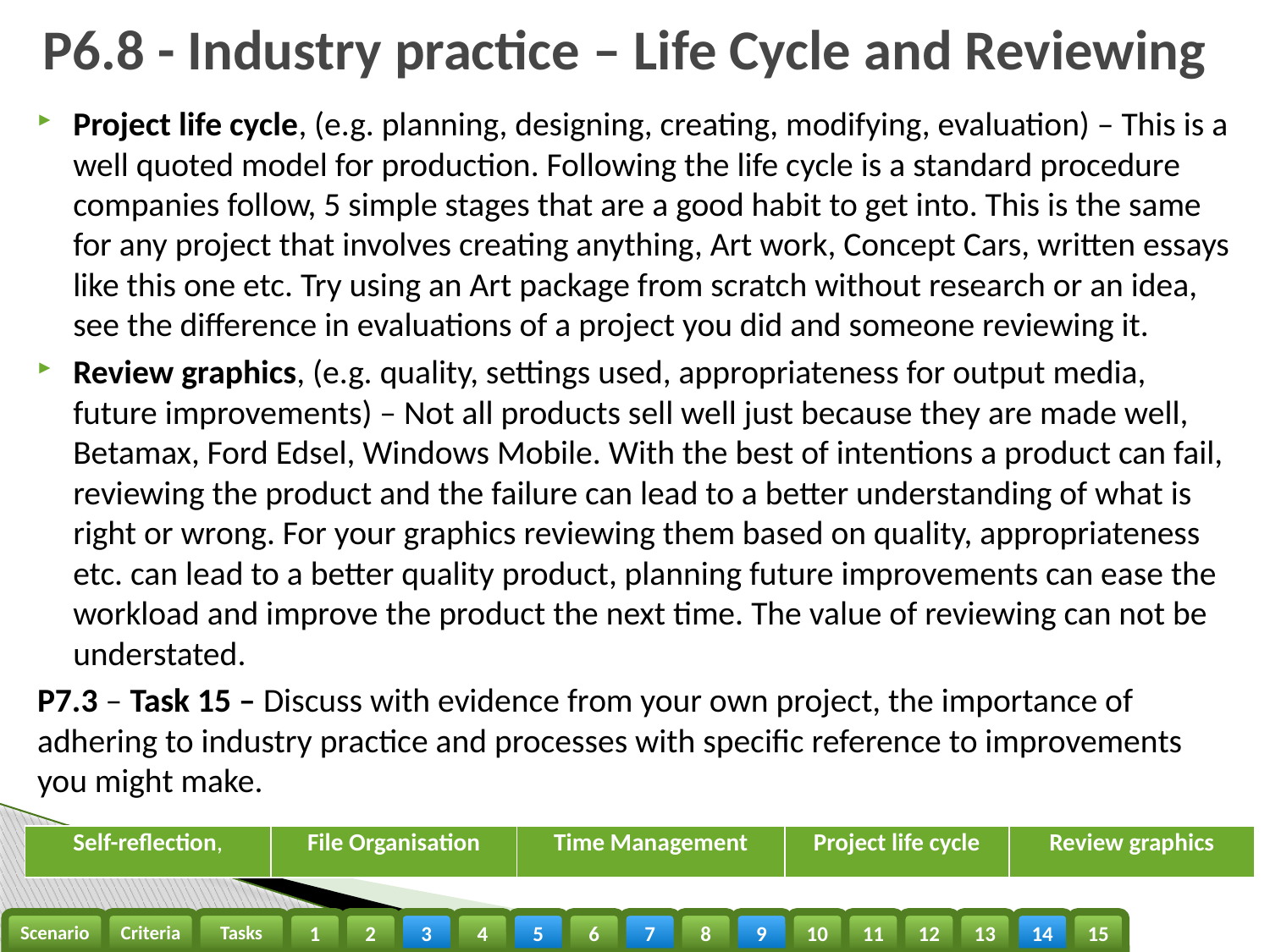

# P6.8 - Industry practice – Life Cycle and Reviewing
Project life cycle, (e.g. planning, designing, creating, modifying, evaluation) – This is a well quoted model for production. Following the life cycle is a standard procedure companies follow, 5 simple stages that are a good habit to get into. This is the same for any project that involves creating anything, Art work, Concept Cars, written essays like this one etc. Try using an Art package from scratch without research or an idea, see the difference in evaluations of a project you did and someone reviewing it.
Review graphics, (e.g. quality, settings used, appropriateness for output media, future improvements) – Not all products sell well just because they are made well, Betamax, Ford Edsel, Windows Mobile. With the best of intentions a product can fail, reviewing the product and the failure can lead to a better understanding of what is right or wrong. For your graphics reviewing them based on quality, appropriateness etc. can lead to a better quality product, planning future improvements can ease the workload and improve the product the next time. The value of reviewing can not be understated.
P7.3 – Task 15 – Discuss with evidence from your own project, the importance of adhering to industry practice and processes with specific reference to improvements you might make.

| Self-reflection, | File Organisation | Time Management | Project life cycle | Review graphics |
| --- | --- | --- | --- | --- |